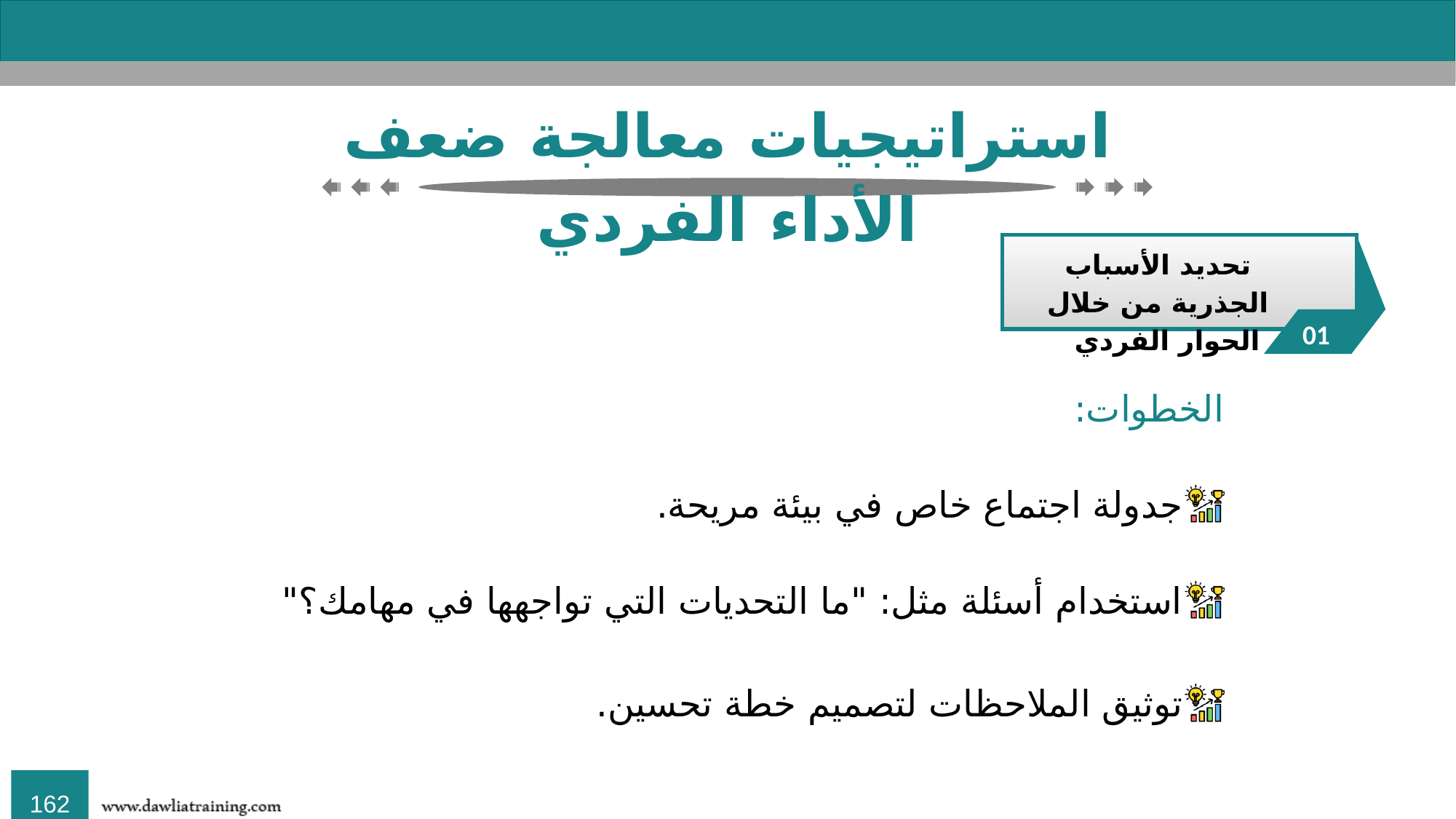

استراتيجيات معالجة ضعف الأداء الفردي

01
تحديد الأسباب الجذرية من خلال الحوار الفردي
الخطوات:
جدولة اجتماع خاص في بيئة مريحة.
استخدام أسئلة مثل: "ما التحديات التي تواجهها في مهامك؟"
توثيق الملاحظات لتصميم خطة تحسين.